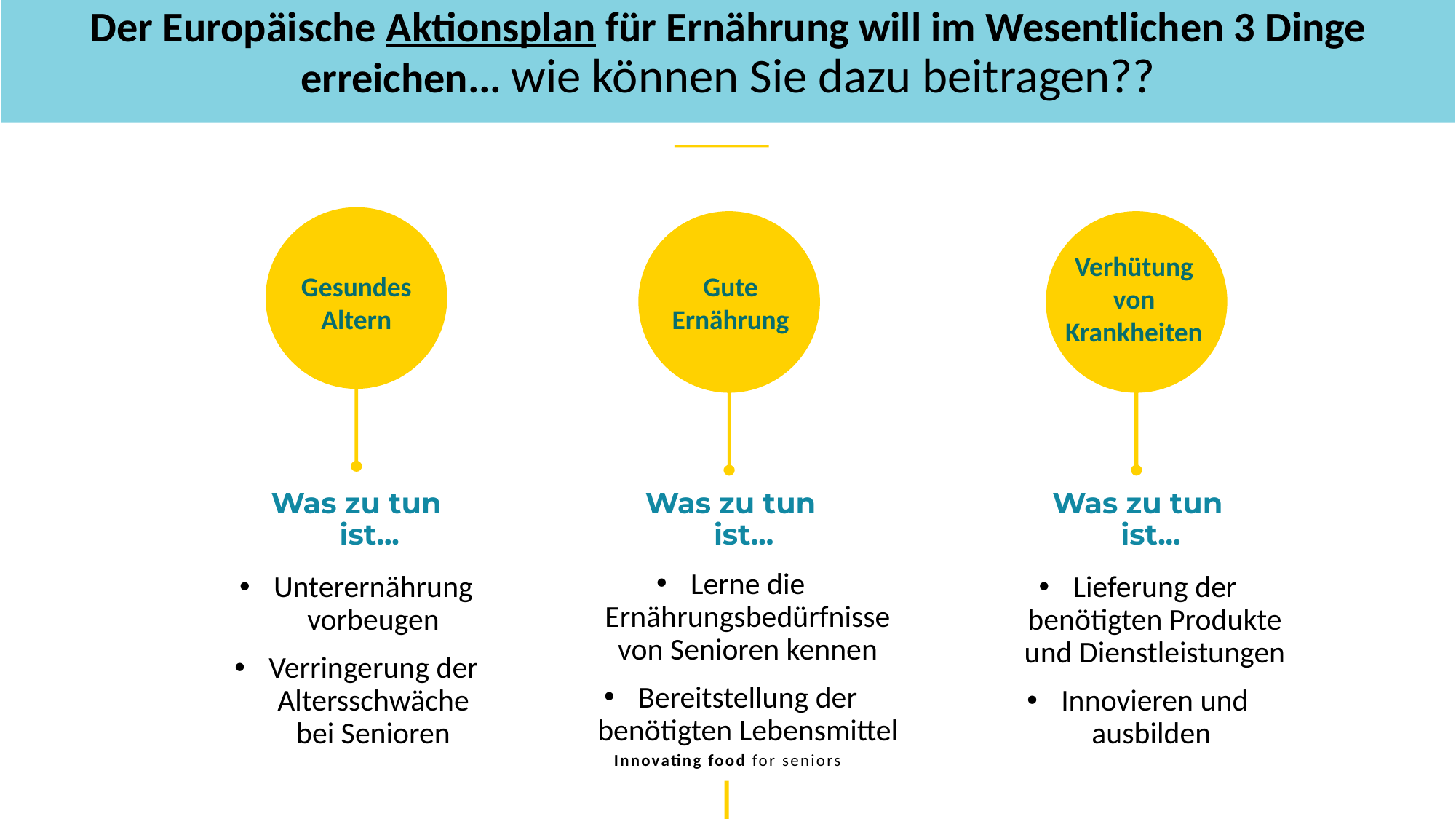

Der Europäische Aktionsplan für Ernährung will im Wesentlichen 3 Dinge erreichen... wie können Sie dazu beitragen??
Verhütung von Krankheiten
Gesundes Altern
Gute Ernährung
Was zu tun ist...
Was zu tun ist...
Was zu tun ist...
Lerne die Ernährungsbedürfnisse von Senioren kennen
Bereitstellung der benötigten Lebensmittel
Unterernährung vorbeugen
Verringerung der Altersschwäche bei Senioren
Lieferung der benötigten Produkte und Dienstleistungen
Innovieren und ausbilden